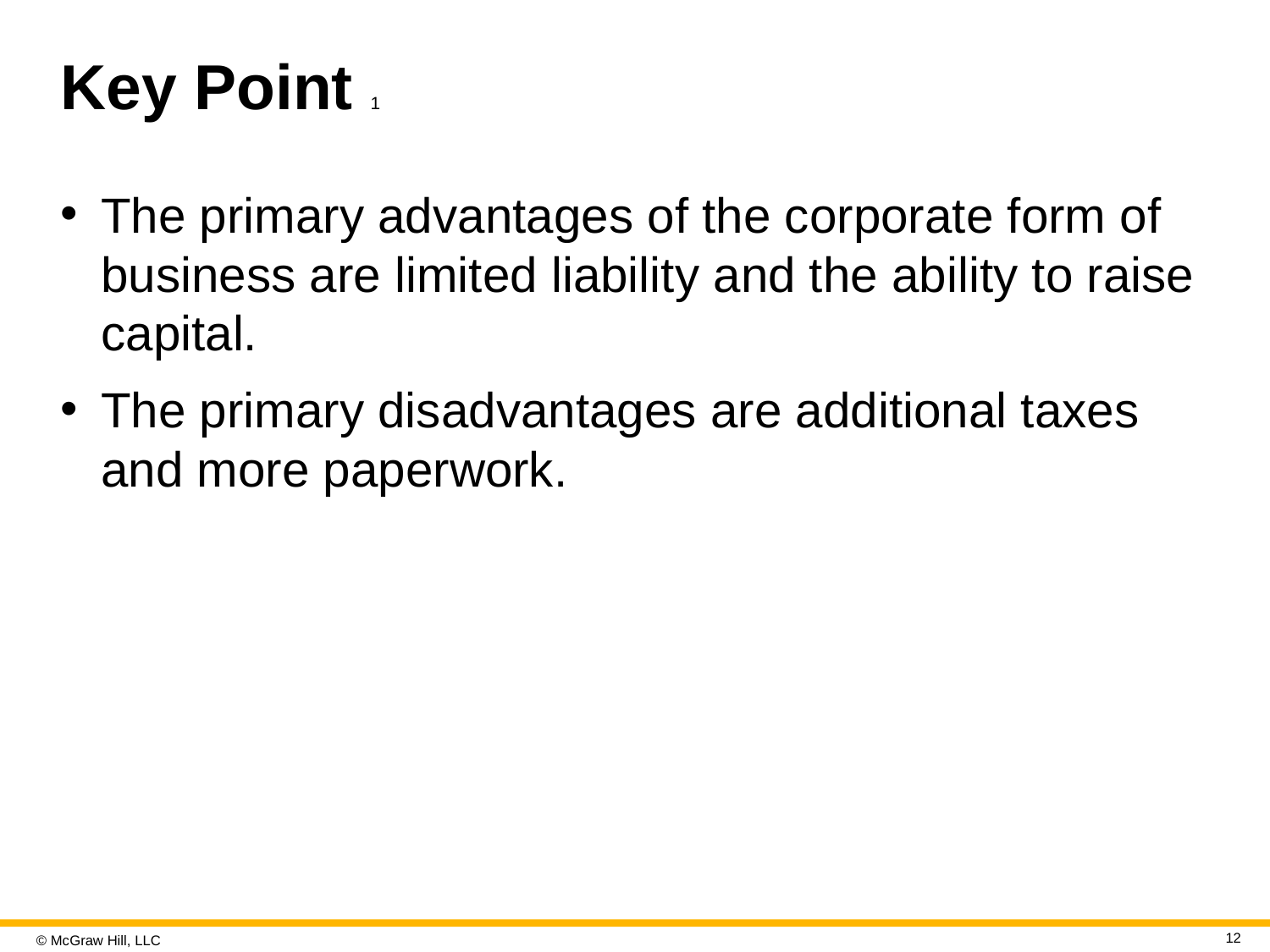

# Key Point 1
The primary advantages of the corporate form of business are limited liability and the ability to raise capital.
The primary disadvantages are additional taxes and more paperwork.
12